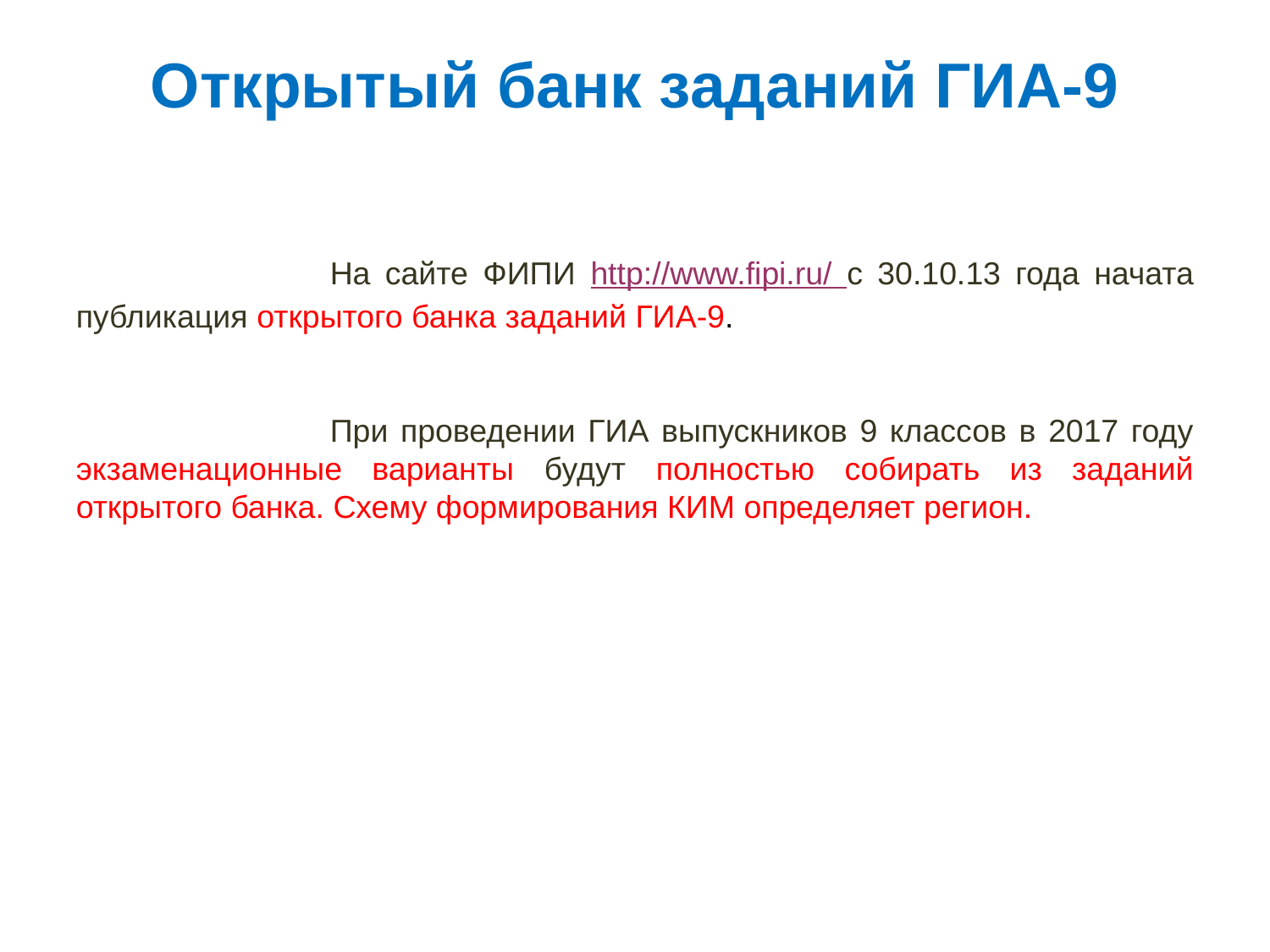

Открытый банк заданий ГИА-9
		На сайте ФИПИ http://www.fipi.ru/ с 30.10.13 года начата публикация открытого банка заданий ГИА-9.

		При проведении ГИА выпускников 9 классов в 2017 году экзаменационные варианты будут полностью собирать из заданий открытого банка. Схему формирования КИМ определяет регион.